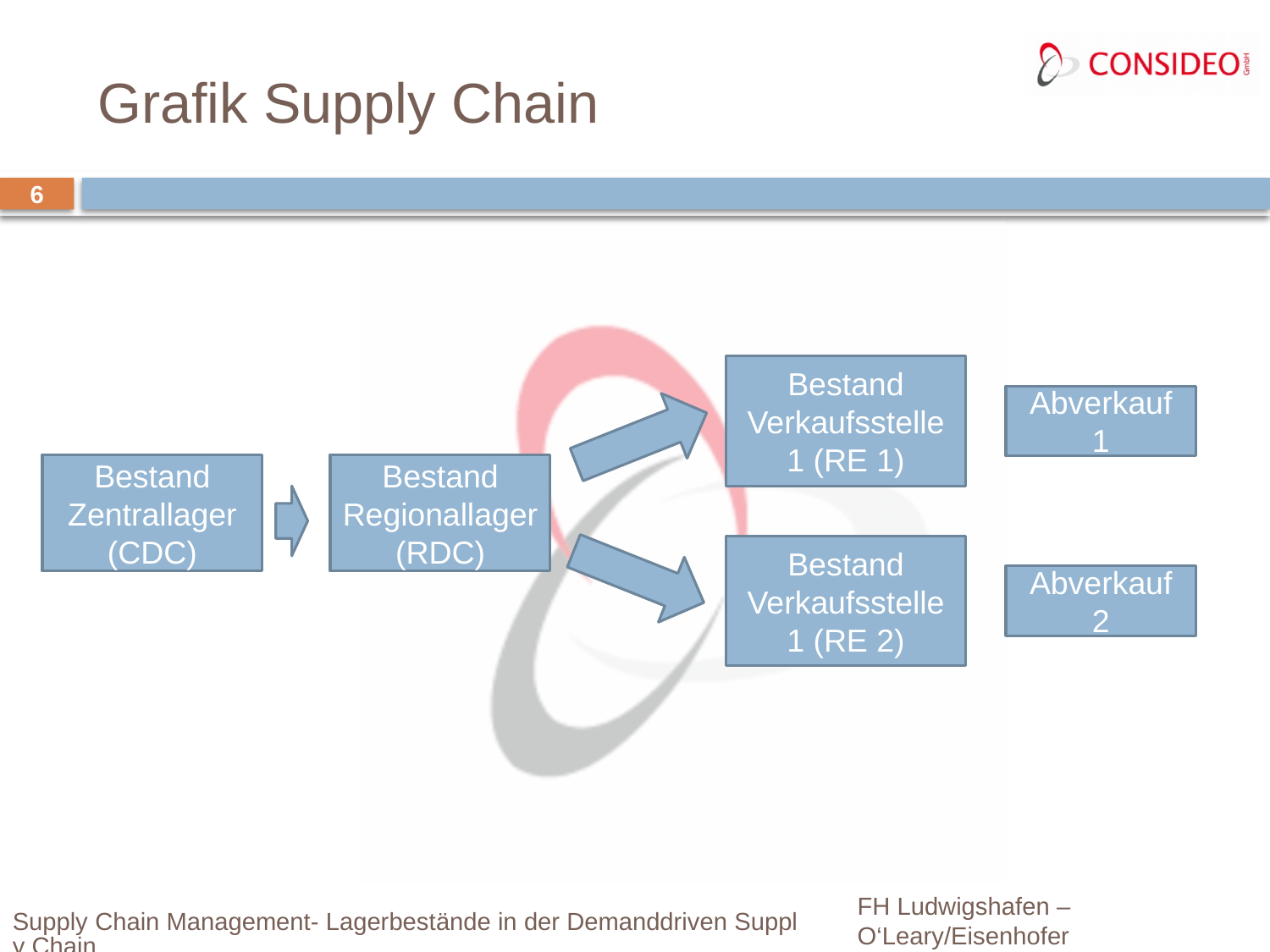

# Grafik Supply Chain
6
Bestand Verkaufsstelle 1 (RE 1)
Abverkauf 1

Bestand
Zentrallager (CDC)
Bestand
Regionallager (RDC)

Bestand Verkaufsstelle 1 (RE 2)

Abverkauf 2
Supply Chain Management- Lagerbestände in der Demanddriven Supply Chain
FH Ludwigshafen – O‘Leary/Eisenhofer